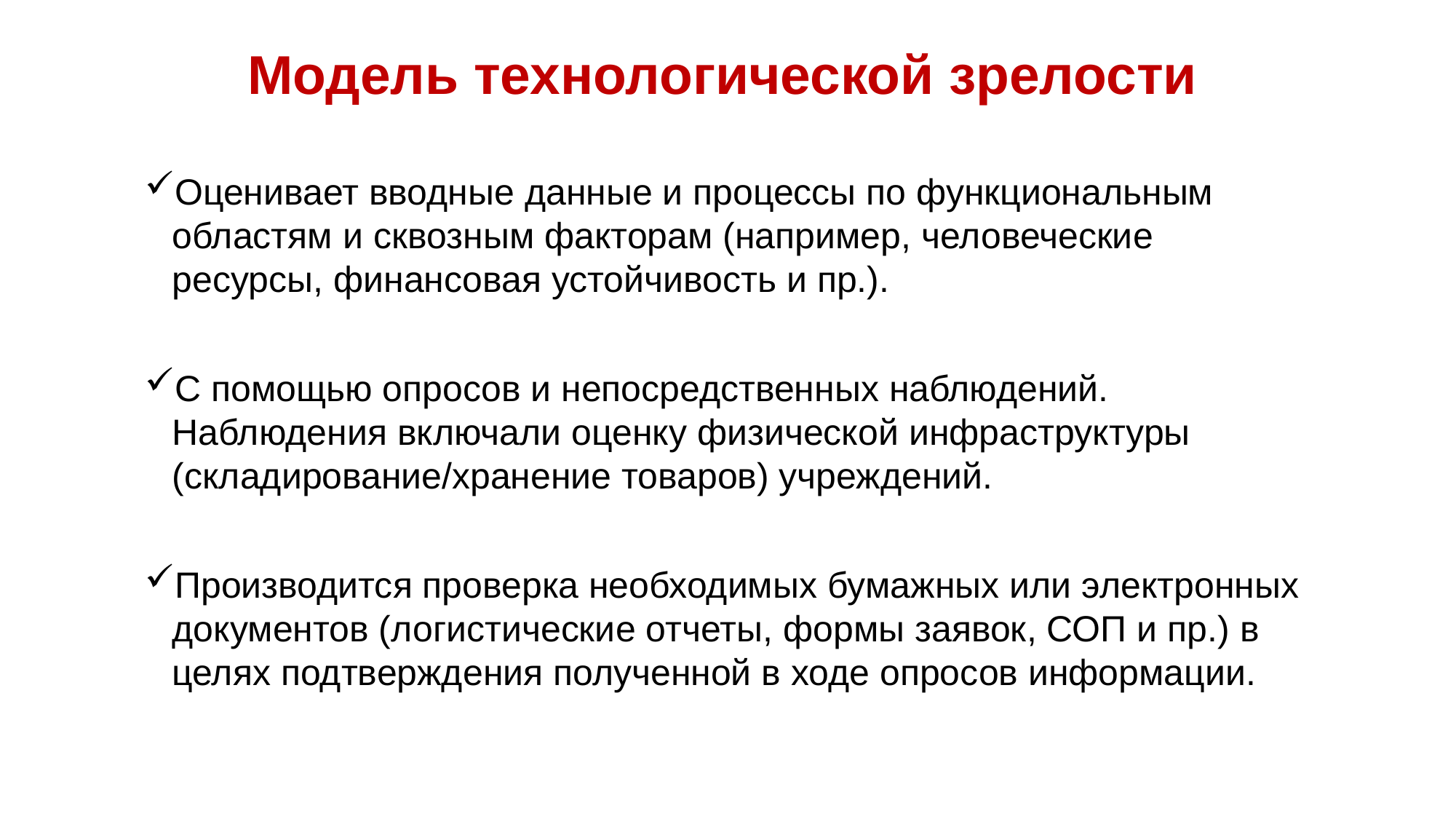

Модель технологической зрелости
Оценивает вводные данные и процессы по функциональным областям и сквозным факторам (например, человеческие ресурсы, финансовая устойчивость и пр.).

С помощью опросов и непосредственных наблюдений. Наблюдения включали оценку физической инфраструктуры (складирование/хранение товаров) учреждений.

Производится проверка необходимых бумажных или электронных документов (логистические отчеты, формы заявок, СОП и пр.) в целях подтверждения полученной в ходе опросов информации.